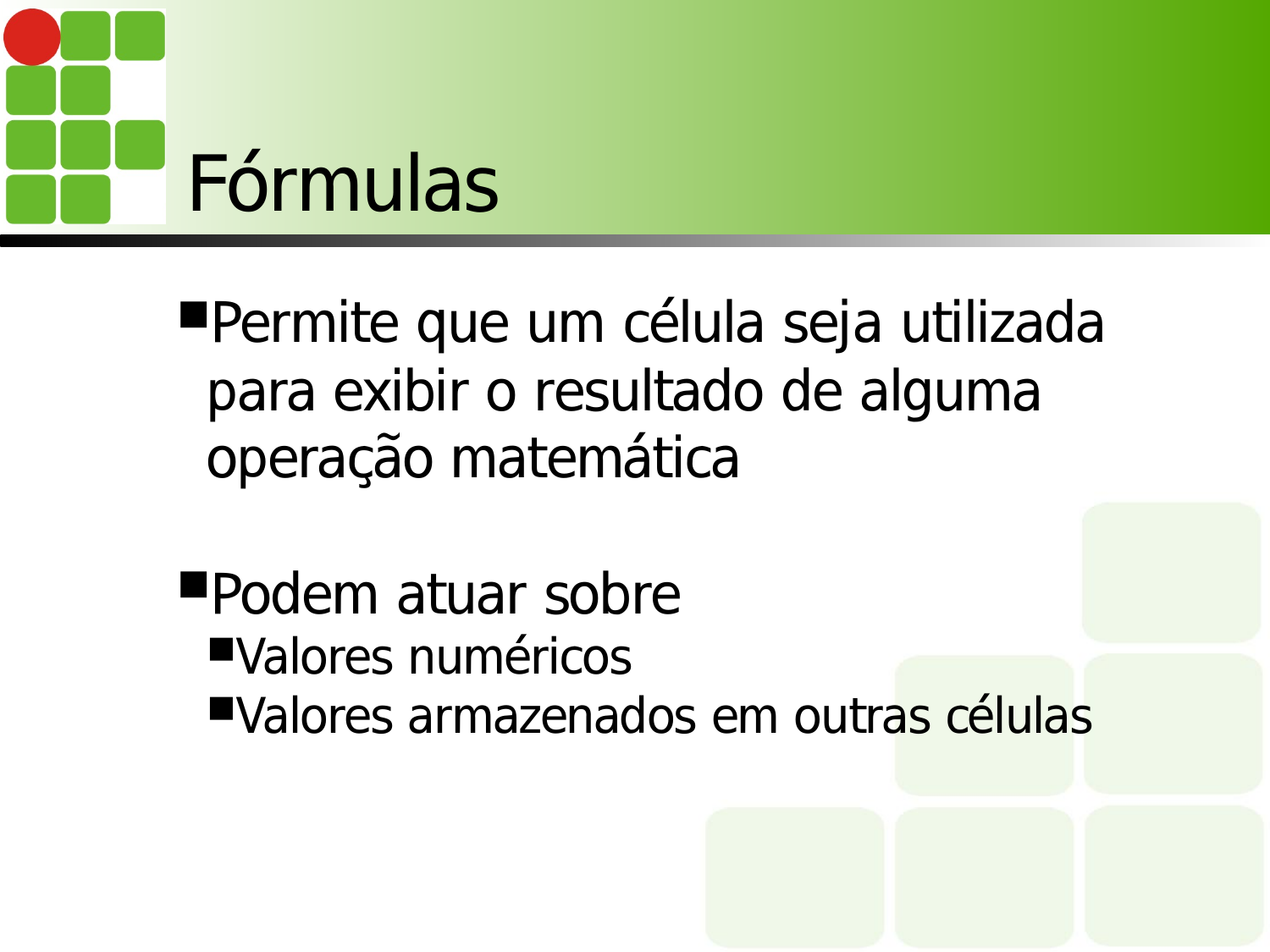

3
Fórmulas
Permite que um célula seja utilizada para exibir o resultado de alguma operação matemática

Podem atuar sobre
Valores numéricos
Valores armazenados em outras células